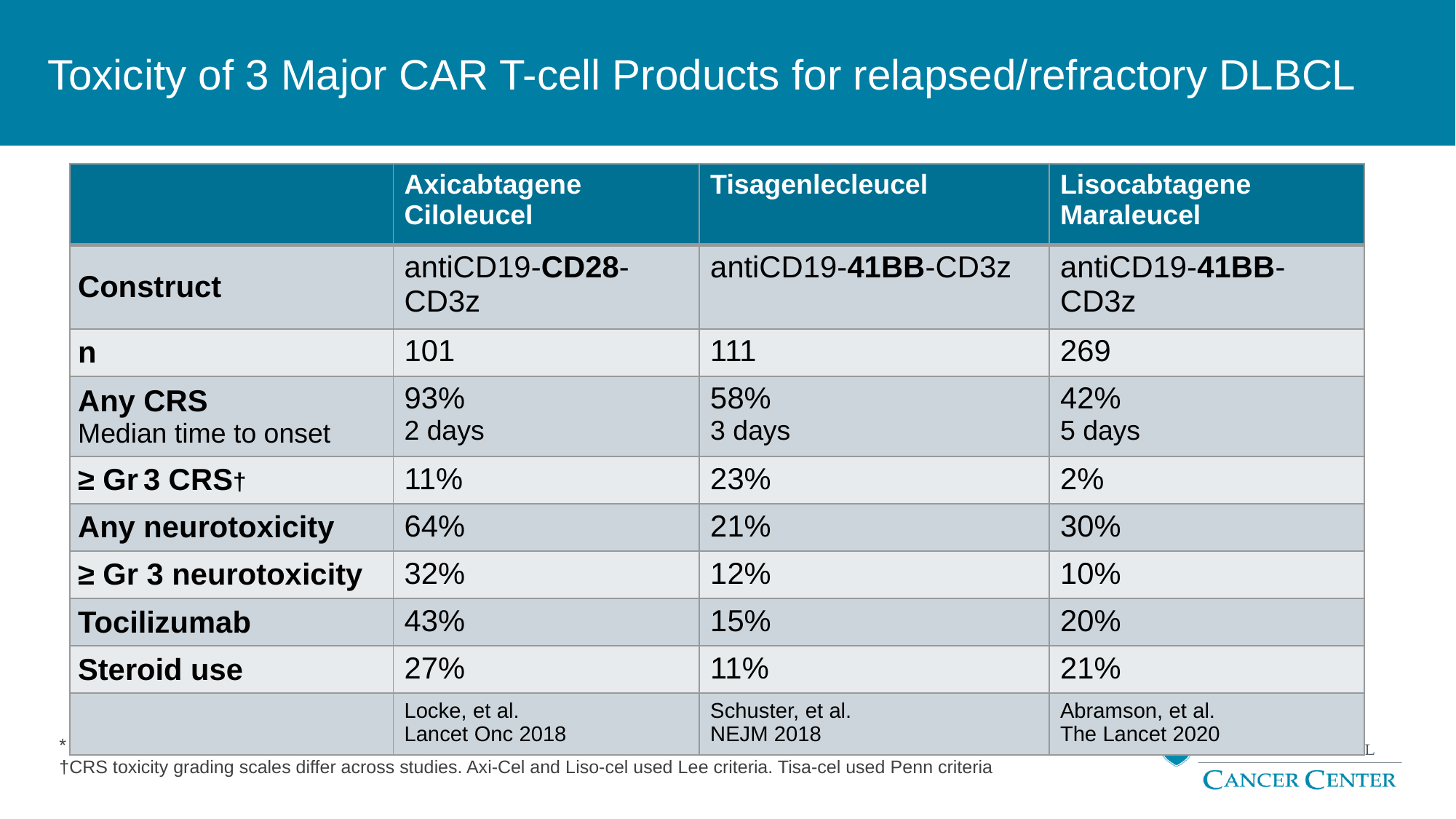

# Toxicity of 3 Major CAR T-cell Products for relapsed/refractory DLBCL
|  | Axicabtagene Ciloleucel | Tisagenlecleucel | Lisocabtagene Maraleucel |
| --- | --- | --- | --- |
| Construct | antiCD19-CD28-CD3z | antiCD19-41BB-CD3z | antiCD19-41BB-CD3z |
| n | 101 | 111 | 269 |
| Any CRS Median time to onset | 93% 2 days | 58% 3 days | 42% 5 days |
| ≥ Gr 3 CRS† | 11% | 23% | 2% |
| Any neurotoxicity | 64% | 21% | 30% |
| ≥ Gr 3 neurotoxicity | 32% | 12% | 10% |
| Tocilizumab | 43% | 15% | 20% |
| Steroid use | 27% | 11% | 21% |
|  | Locke, et al. Lancet Onc 2018 | Schuster, et al. NEJM 2018 | Abramson, et al. The Lancet 2020 |
* Caveats in cross trial comparisons: Different eligibility criteria, phase of study, dose levels
†CRS toxicity grading scales differ across studies. Axi-Cel and Liso-cel used Lee criteria. Tisa-cel used Penn criteria